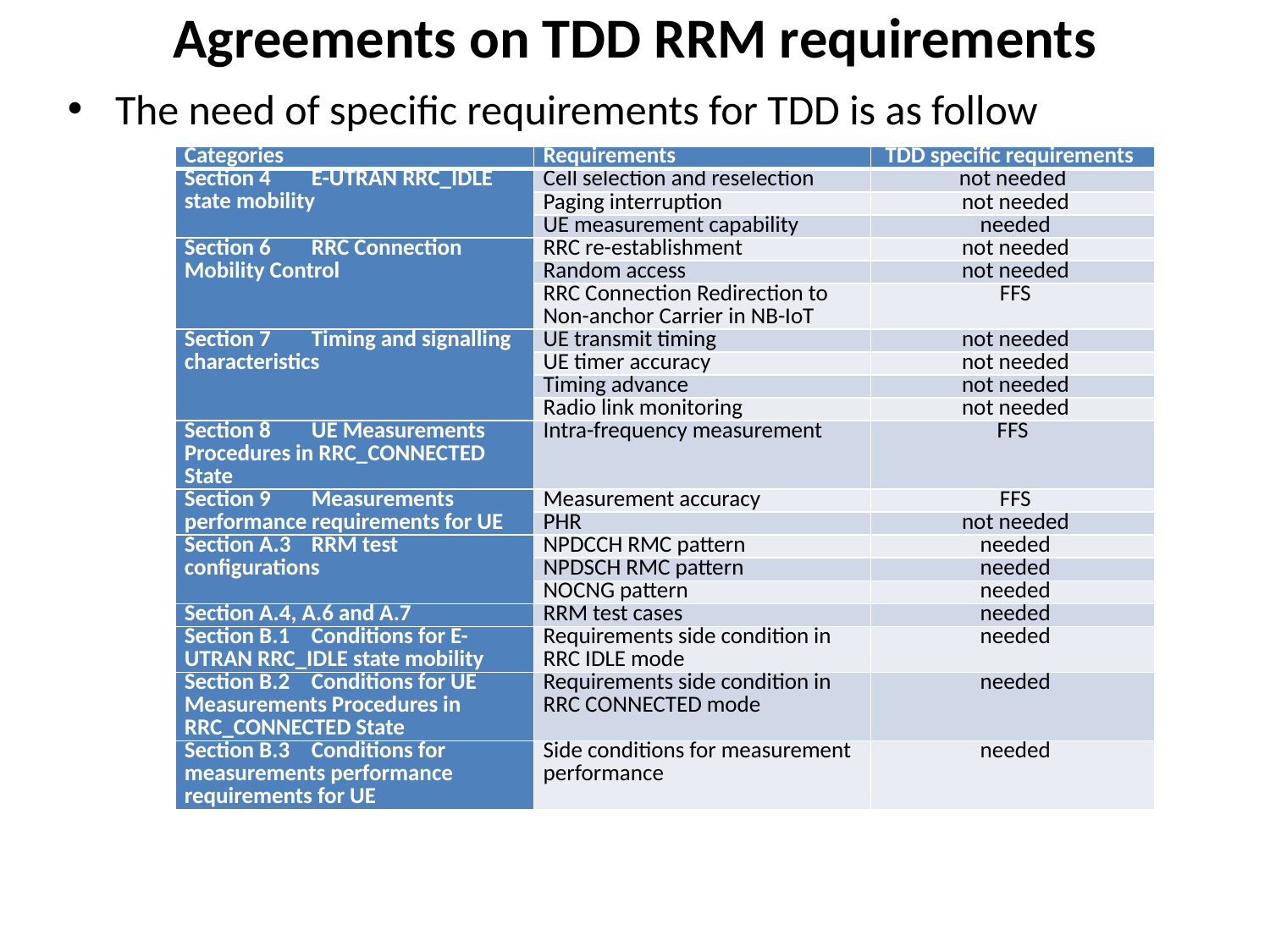

# Agreements on TDD RRM requirements
The need of specific requirements for TDD is as follow
| Categories | Requirements | TDD specific requirements |
| --- | --- | --- |
| Section 4 E-UTRAN RRC\_IDLE state mobility | Cell selection and reselection | not needed |
|  | Paging interruption | not needed |
|  | UE measurement capability | needed |
| Section 6 RRC Connection Mobility Control | RRC re-establishment | not needed |
|  | Random access | not needed |
|  | RRC Connection Redirection to Non-anchor Carrier in NB-IoT | FFS |
| Section 7 Timing and signalling characteristics | UE transmit timing | not needed |
|  | UE timer accuracy | not needed |
|  | Timing advance | not needed |
|  | Radio link monitoring | not needed |
| Section 8 UE Measurements Procedures in RRC\_CONNECTED State | Intra-frequency measurement | FFS |
| Section 9 Measurements performance requirements for UE | Measurement accuracy | FFS |
|  | PHR | not needed |
| Section A.3 RRM test configurations | NPDCCH RMC pattern | needed |
|  | NPDSCH RMC pattern | needed |
|  | NOCNG pattern | needed |
| Section A.4, A.6 and A.7 | RRM test cases | needed |
| Section B.1 Conditions for E-UTRAN RRC\_IDLE state mobility | Requirements side condition in RRC IDLE mode | needed |
| Section B.2 Conditions for UE Measurements Procedures in RRC\_CONNECTED State | Requirements side condition in RRC CONNECTED mode | needed |
| Section B.3 Conditions for measurements performance requirements for UE | Side conditions for measurement performance | needed |